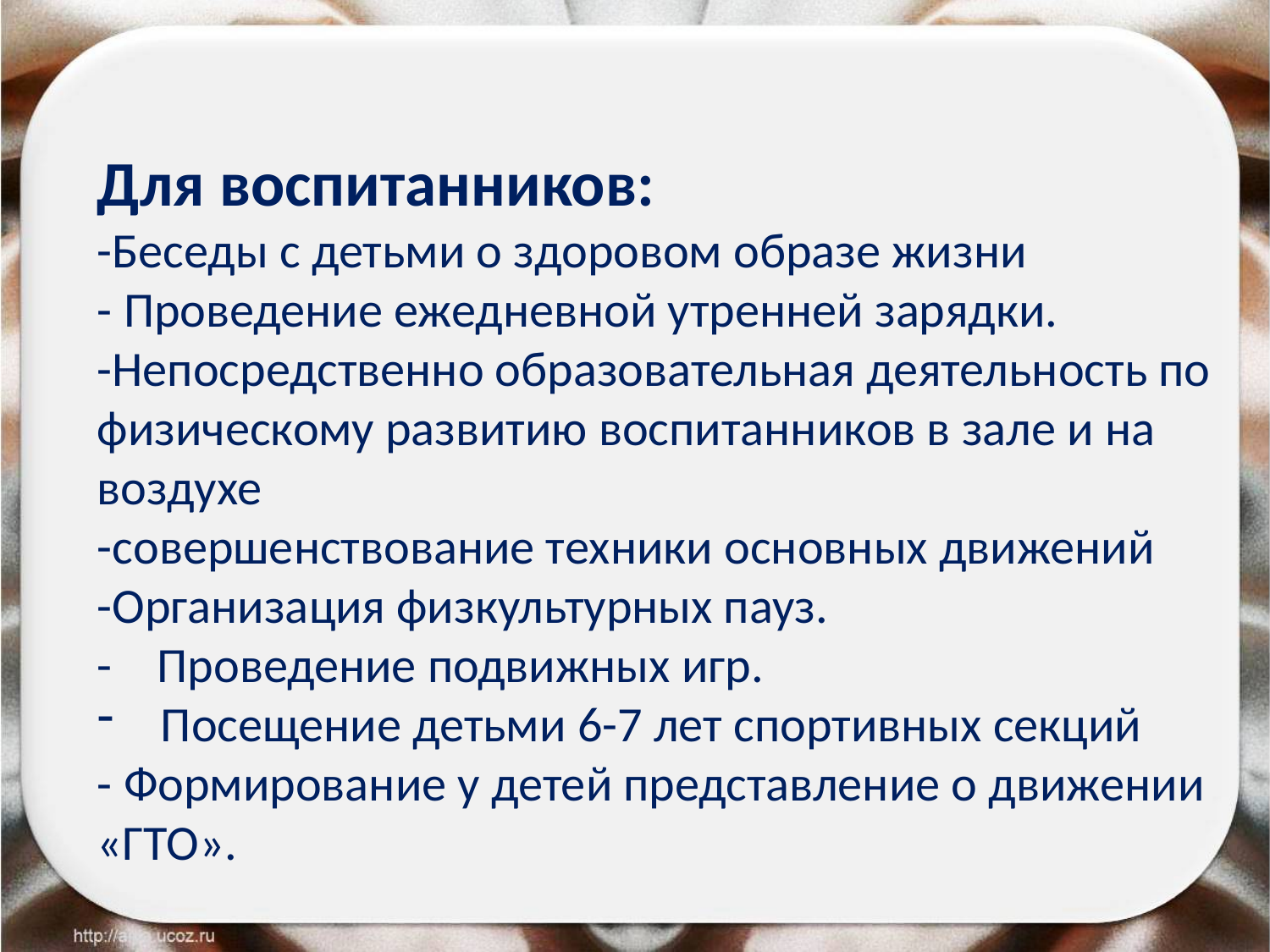

Для воспитанников:
-Беседы с детьми о здоровом образе жизни
- Проведение ежедневной утренней зарядки.
-Непосредственно образовательная деятельность по физическому развитию воспитанников в зале и на воздухе
-совершенствование техники основных движений
-Организация физкультурных пауз.
-    Проведение подвижных игр.
Посещение детьми 6-7 лет спортивных секций
- Формирование у детей представление о движении «ГТО».